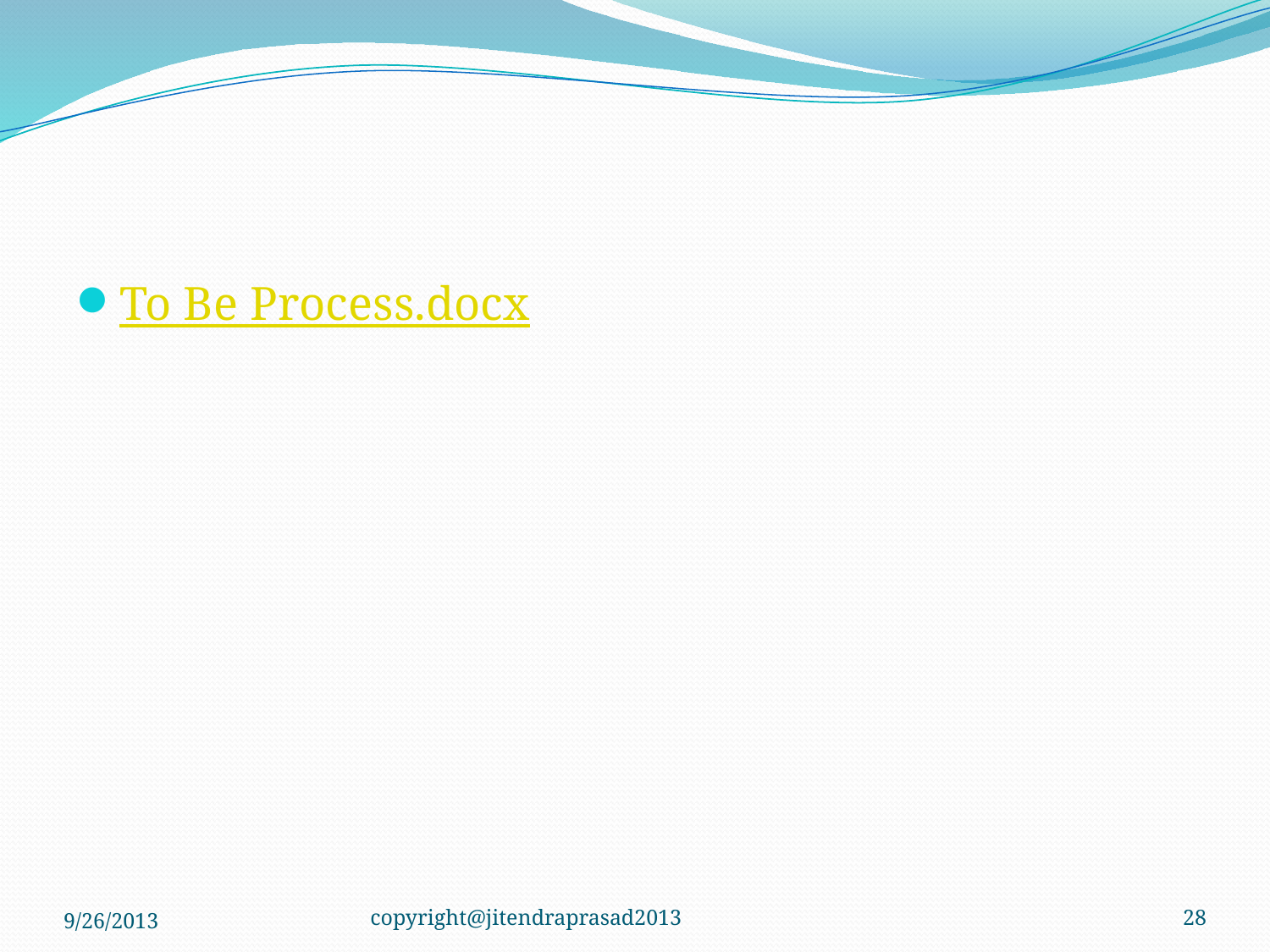

#
To Be Process.docx
9/26/2013
copyright@jitendraprasad2013
28